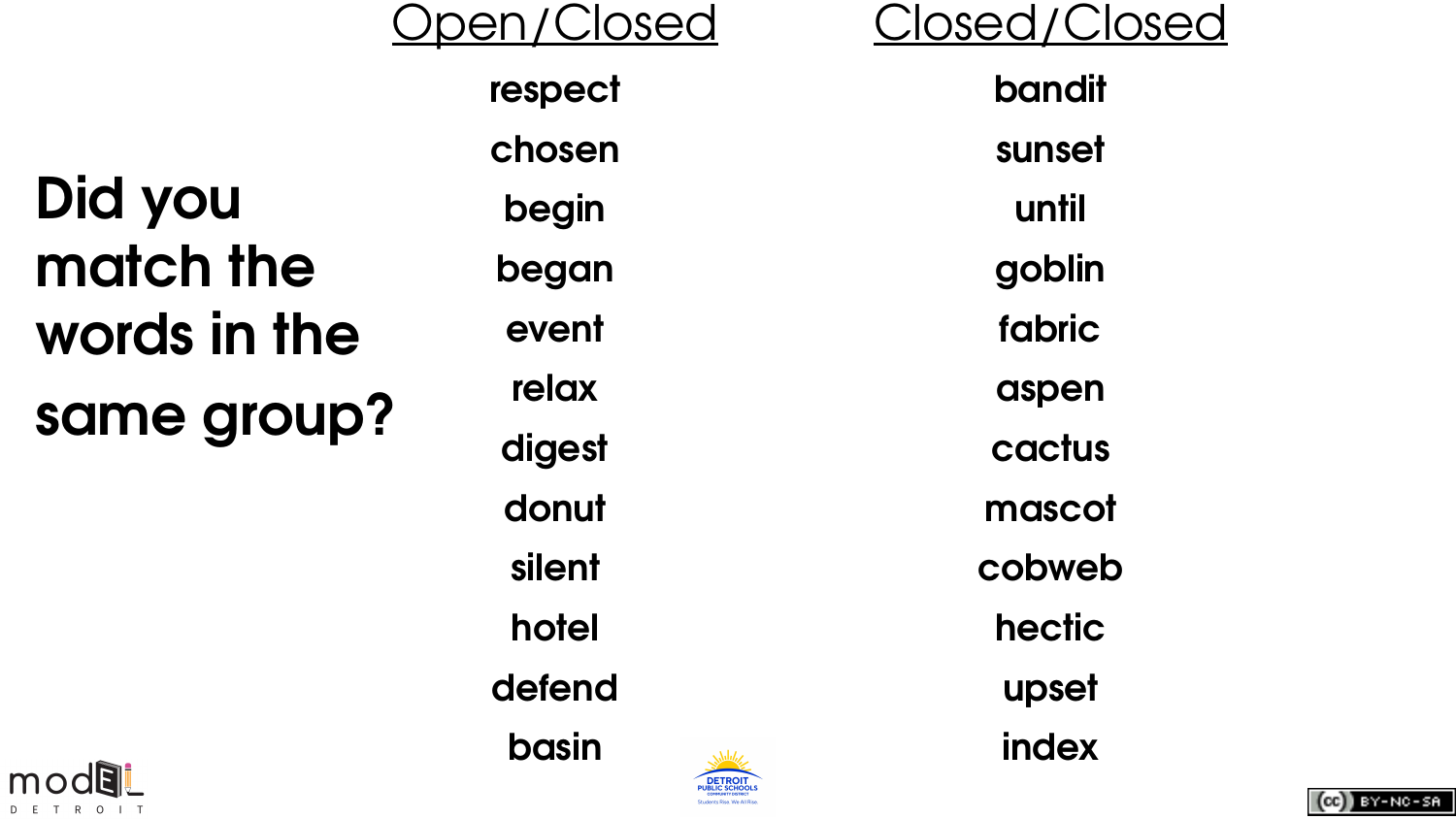

Open/Closed
respect
chosen
begin
began
event
relax
digest
donut
silent
hotel
defend
basin
Closed/Closed
bandit
sunset
until
goblin
fabric
aspen
cactus
mascot
cobweb
hectic
upset
index

# Did you match the words in the same group?